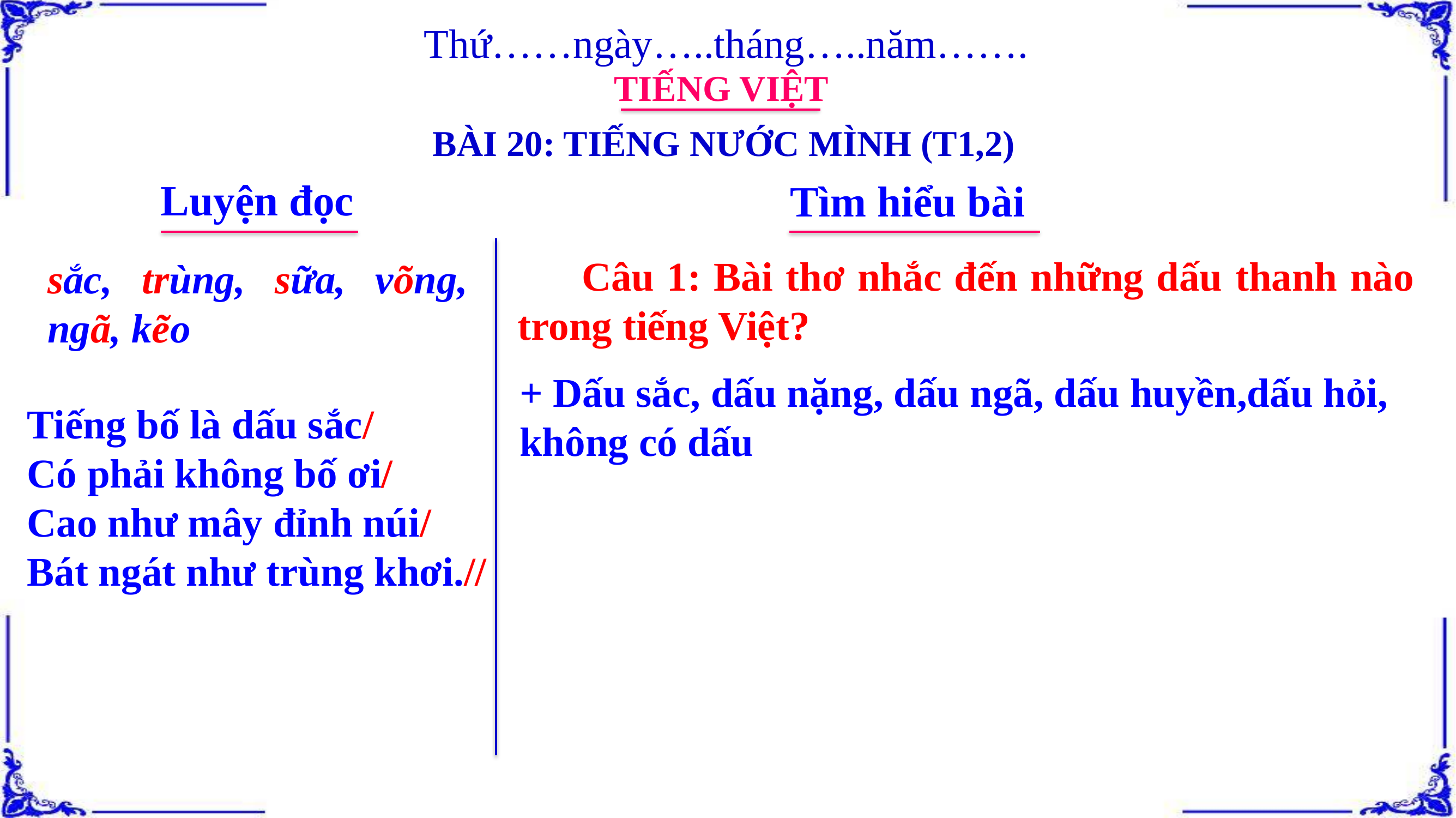

Thứ……ngày…..tháng…..năm…….
TIẾNG VIỆT
BÀI 20: TIẾNG NƯỚC MÌNH (T1,2)
Luyện đọc
Tìm hiểu bài
     Câu 1: Bài thơ nhắc đến những dấu thanh nào trong tiếng Việt?
sắc, trùng, sữa, võng, ngã, kẽo
+ Dấu sắc, dấu nặng, dấu ngã, dấu huyền,dấu hỏi, không có dấu
Tiếng bố là dấu sắc/
Có phải không bố ơi/
Cao như mây đỉnh núi/
Bát ngát như trùng khơi.//